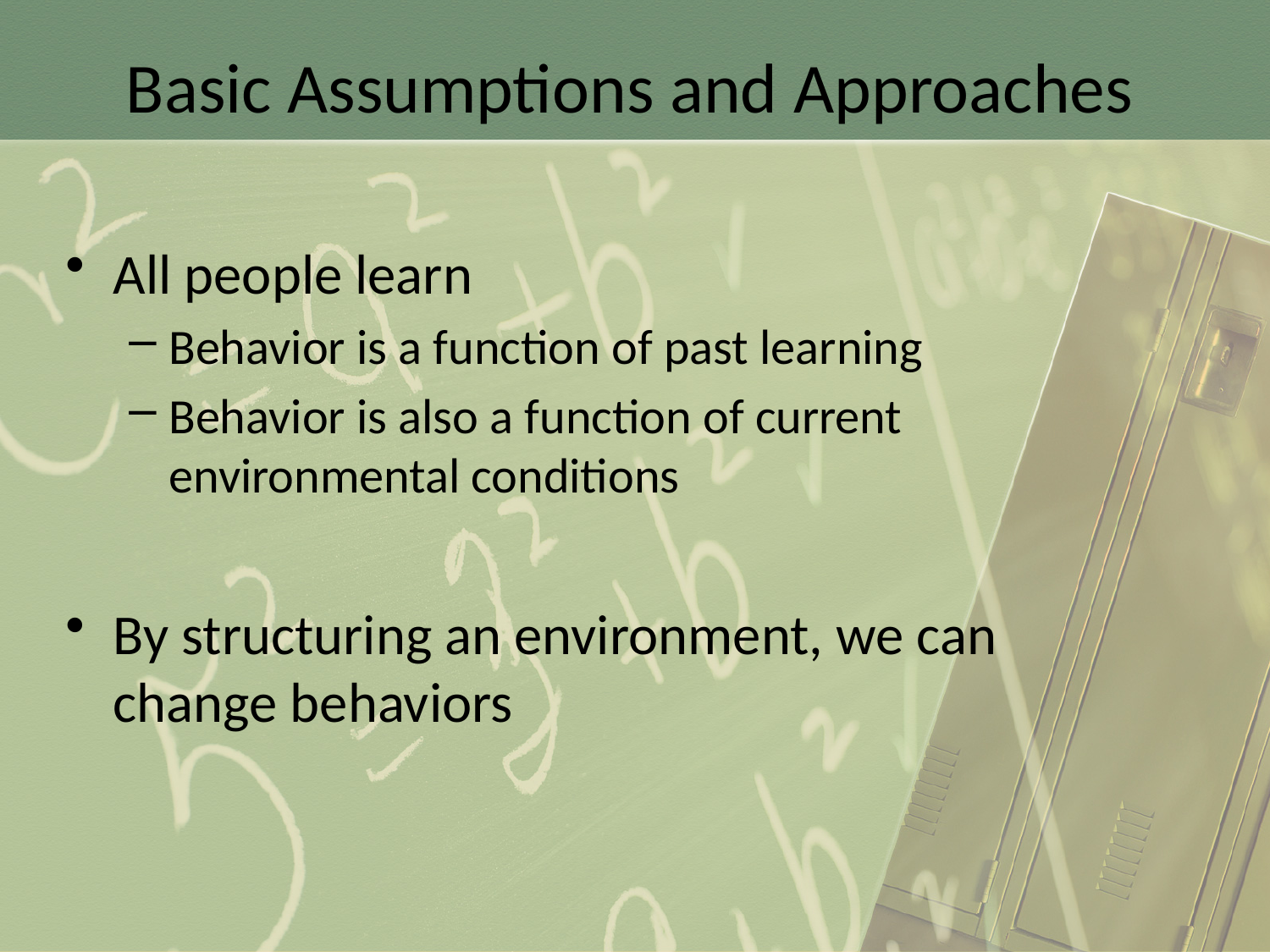

# Basic Assumptions and Approaches

All people learn
Behavior is a function of past learning
Behavior is also a function of current environmental conditions

By structuring an environment, we can change behaviors